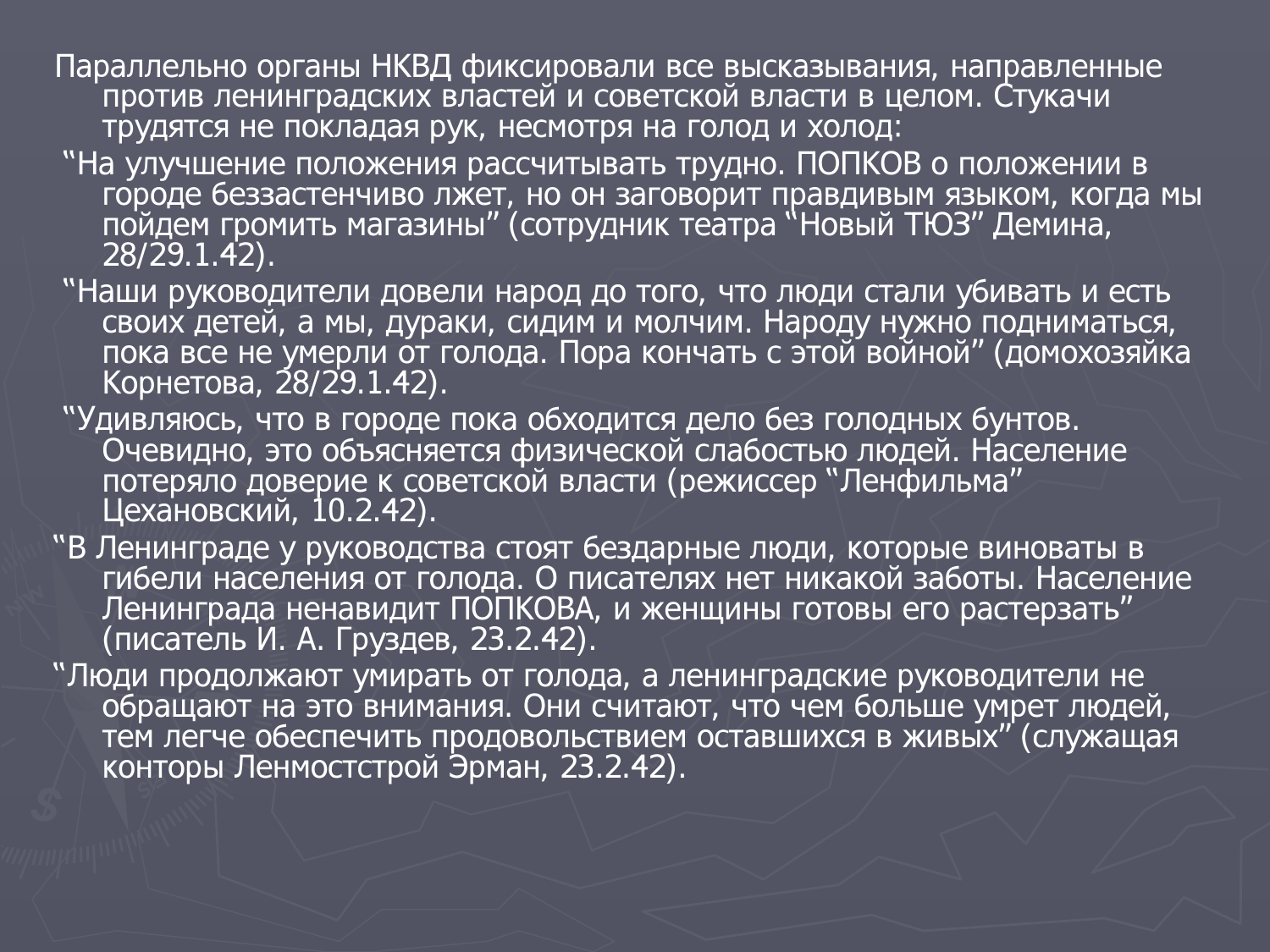

Параллельно органы НКВД фиксировали все высказывания, направленные против ленинградских властей и советской власти в целом. Стукачи трудятся не покладая рук, несмотря на голод и холод:
 “На улучшение положения рассчитывать трудно. ПОПКОВ о положении в городе беззастенчиво лжет, но он заговорит правдивым языком, когда мы пойдем громить магазины” (сотрудник театра “Новый ТЮЗ” Демина, 28/29.1.42).
 “Наши руководители довели народ до того, что люди стали убивать и есть своих детей, а мы, дураки, сидим и молчим. Народу нужно подниматься, пока все не умерли от голода. Пора кончать с этой войной” (домохозяйка Корнетова, 28/29.1.42).
 “Удивляюсь, что в городе пока обходится дело без голодных бунтов. Очевидно, это объясняется физической слабостью людей. Население потеряло доверие к советской власти (режиссер “Ленфильма” Цехановский, 10.2.42).
“В Ленинграде у руководства стоят бездарные люди, которые виноваты в гибели населения от голода. О писателях нет никакой заботы. Население Ленинграда ненавидит ПОПКОВА, и женщины готовы его растерзать” (писатель И. А. Груздев, 23.2.42).
“Люди продолжают умирать от голода, а ленинградские руководители не обращают на это внимания. Они считают, что чем больше умрет людей, тем легче обеспечить продовольствием оставшихся в живых” (служащая конторы Ленмостстрой Эрман, 23.2.42).